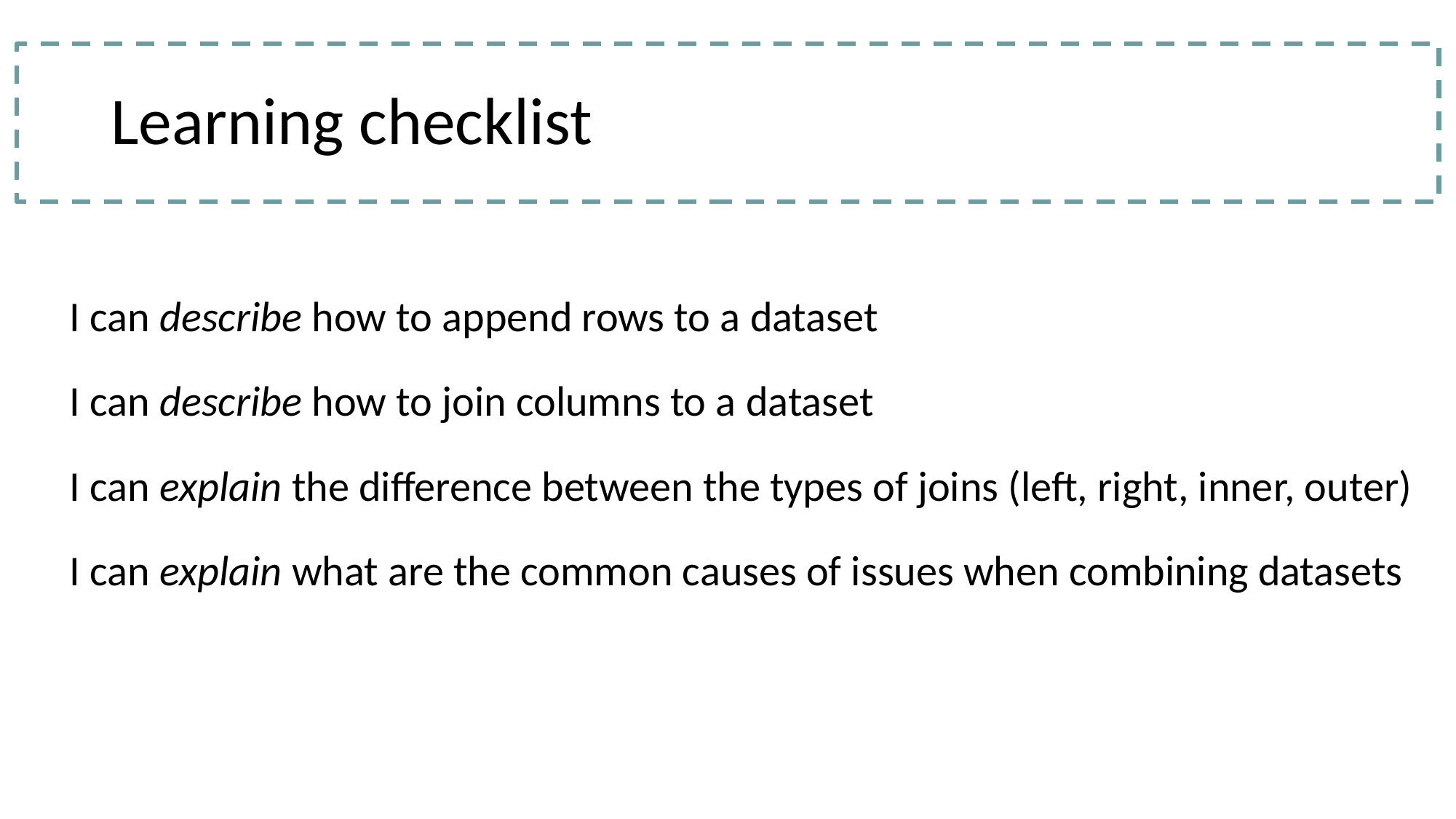

# Learning checklist
| I can describe how to append rows to a dataset I can describe how to join columns to a dataset I can explain the difference between the types of joins (left, right, inner, outer) I can explain what are the common causes of issues when combining datasets |
| --- |